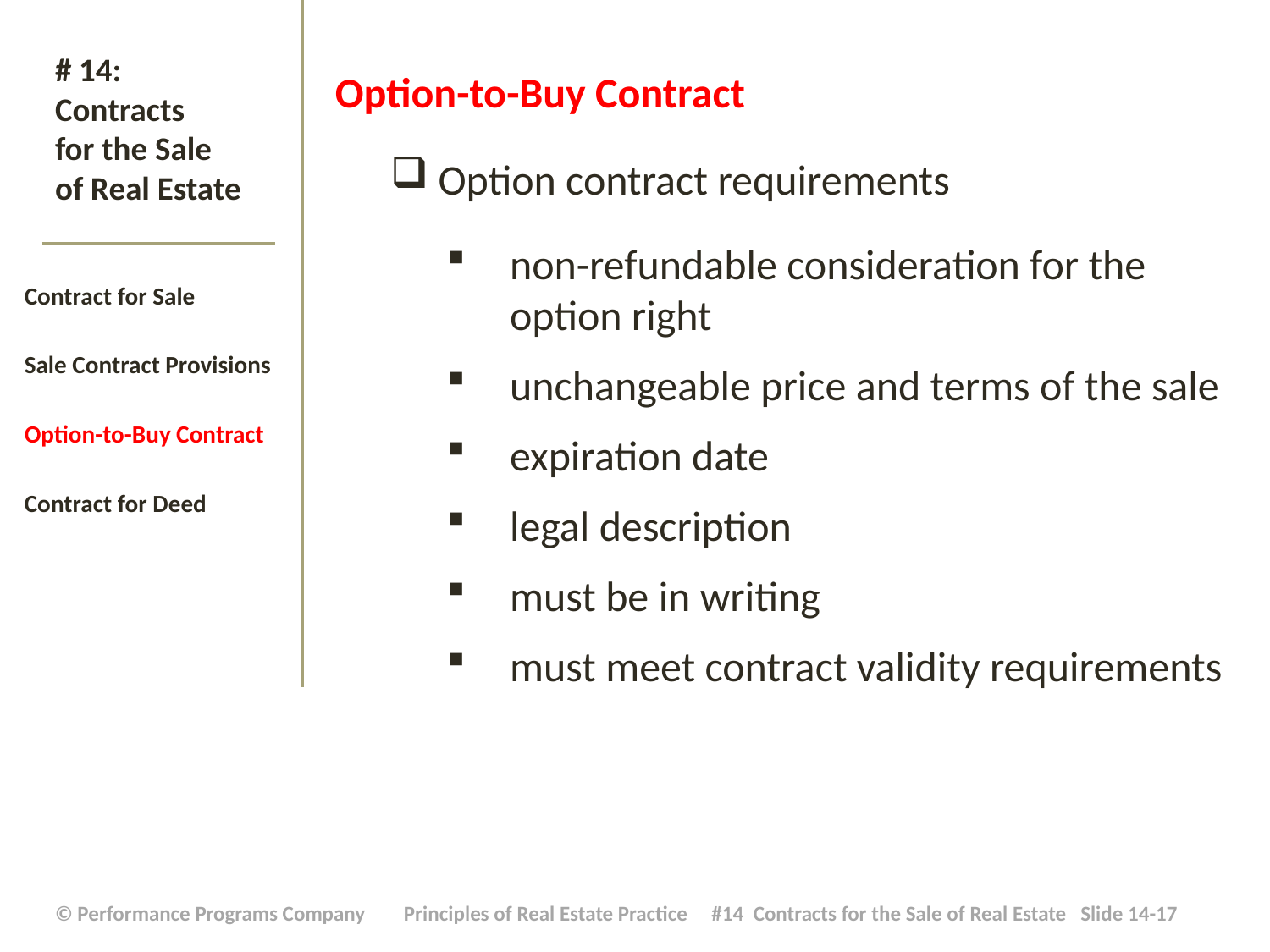

Option-to-Buy Contract

Option contract requirements

non-refundable consideration for the option right
unchangeable price and terms of the sale
expiration date
legal description
must be in writing
must meet contract validity requirements

# # 14: Contracts for the Sale of Real Estate

Contract for Sale

Sale Contract Provisions

Option-to-Buy Contract

Contract for Deed

| © Performance Programs Company Principles of Real Estate Practice #14 Contracts for the Sale of Real Estate Slide 14-17 |
| --- |